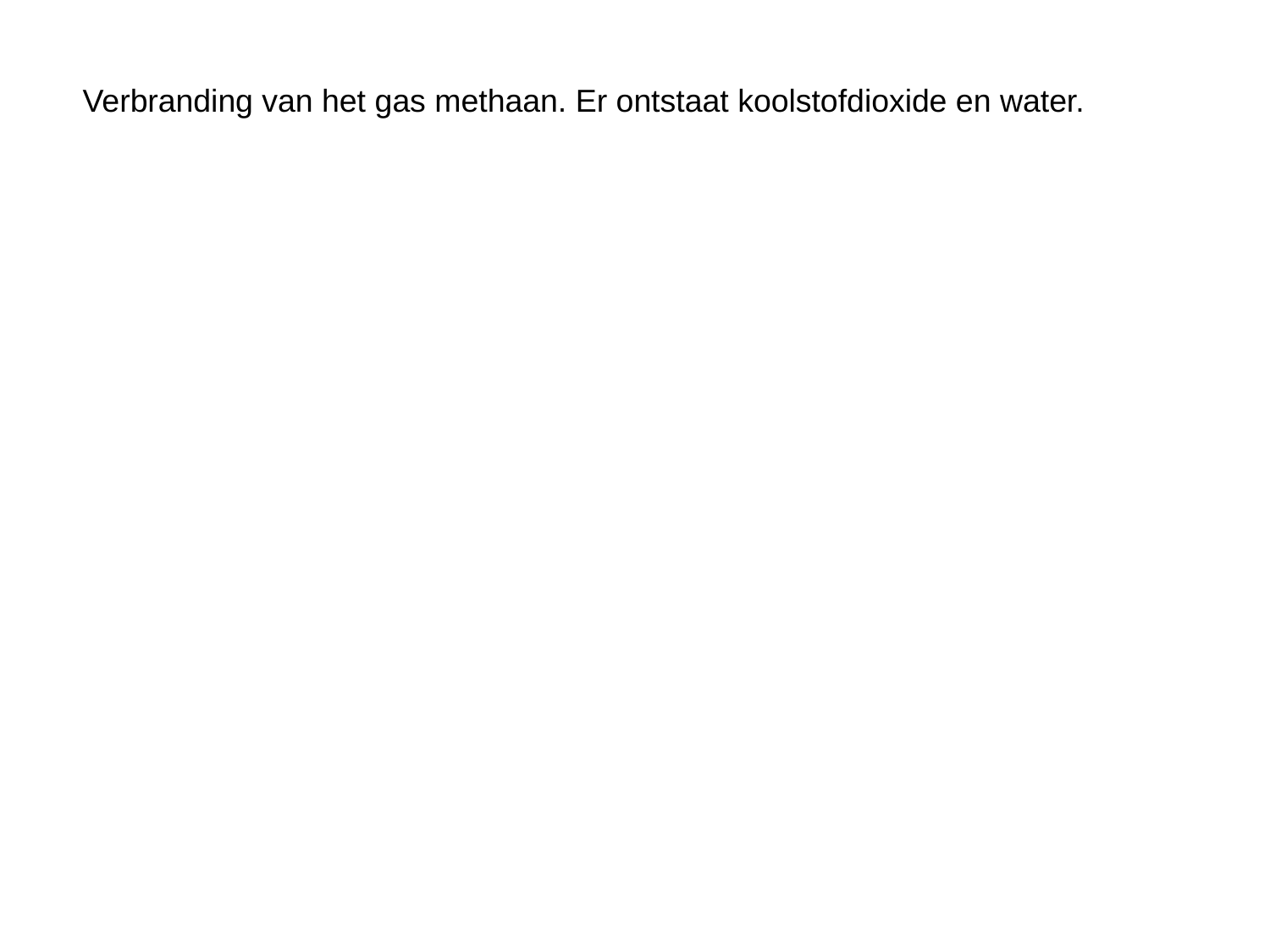

CH4 (g)                     2 O2 (g)                        CO2 (g)                 2 H2O (l)

Verbranding van het gas methaan. Er ontstaat koolstofdioxide en water.